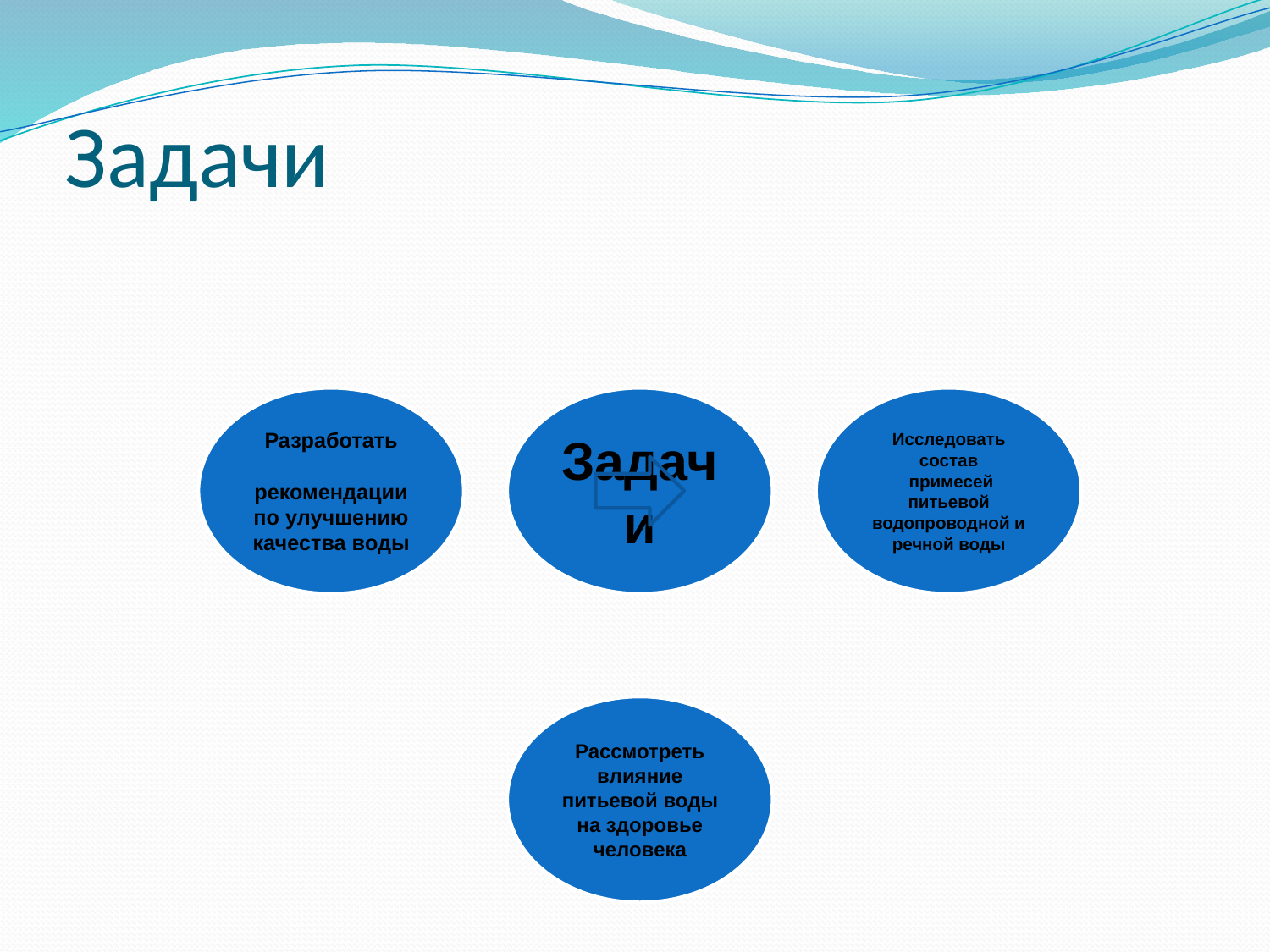

# Задачи
Задачи
Исследовать состав
 примесей питьевой водопроводной и речной воды
Рассмотреть влияние
питьевой воды
на здоровье человека
Разработать
  рекомендации
по улучшению качества воды